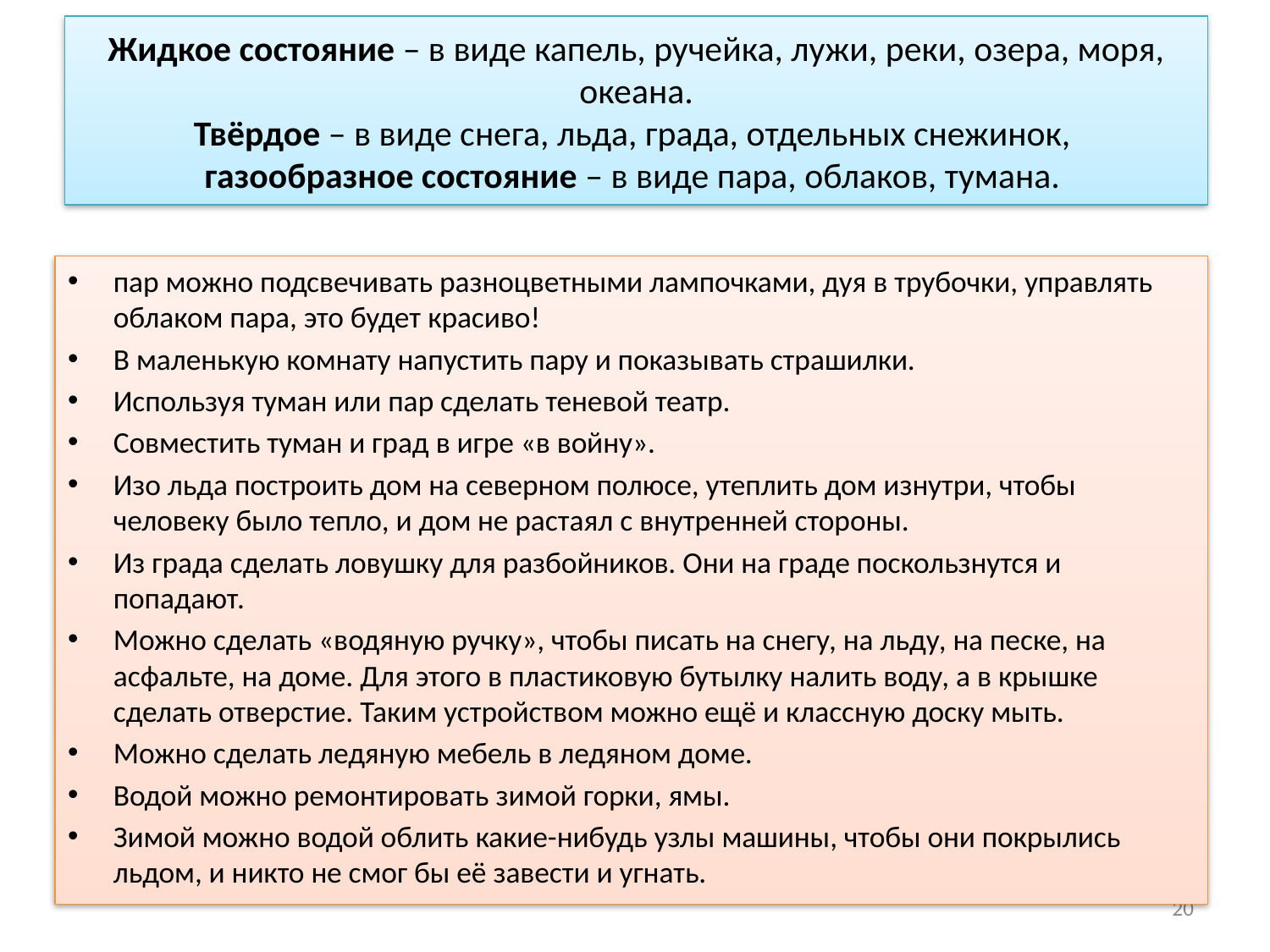

# Жидкое состояние – в виде капель, ручейка, лужи, реки, озера, моря, океана. Твёрдое – в виде снега, льда, града, отдельных снежинок, газообразное состояние – в виде пара, облаков, тумана.
пар можно подсвечивать разноцветными лампочками, дуя в трубочки, управлять облаком пара, это будет красиво!
В маленькую комнату напустить пару и показывать страшилки.
Используя туман или пар сделать теневой театр.
Совместить туман и град в игре «в войну».
Изо льда построить дом на северном полюсе, утеплить дом изнутри, чтобы человеку было тепло, и дом не растаял с внутренней стороны.
Из града сделать ловушку для разбойников. Они на граде поскользнутся и попадают.
Можно сделать «водяную ручку», чтобы писать на снегу, на льду, на песке, на асфальте, на доме. Для этого в пластиковую бутылку налить воду, а в крышке сделать отверстие. Таким устройством можно ещё и классную доску мыть.
Можно сделать ледяную мебель в ледяном доме.
Водой можно ремонтировать зимой горки, ямы.
Зимой можно водой облить какие-нибудь узлы машины, чтобы они покрылись льдом, и никто не смог бы её завести и угнать.
20